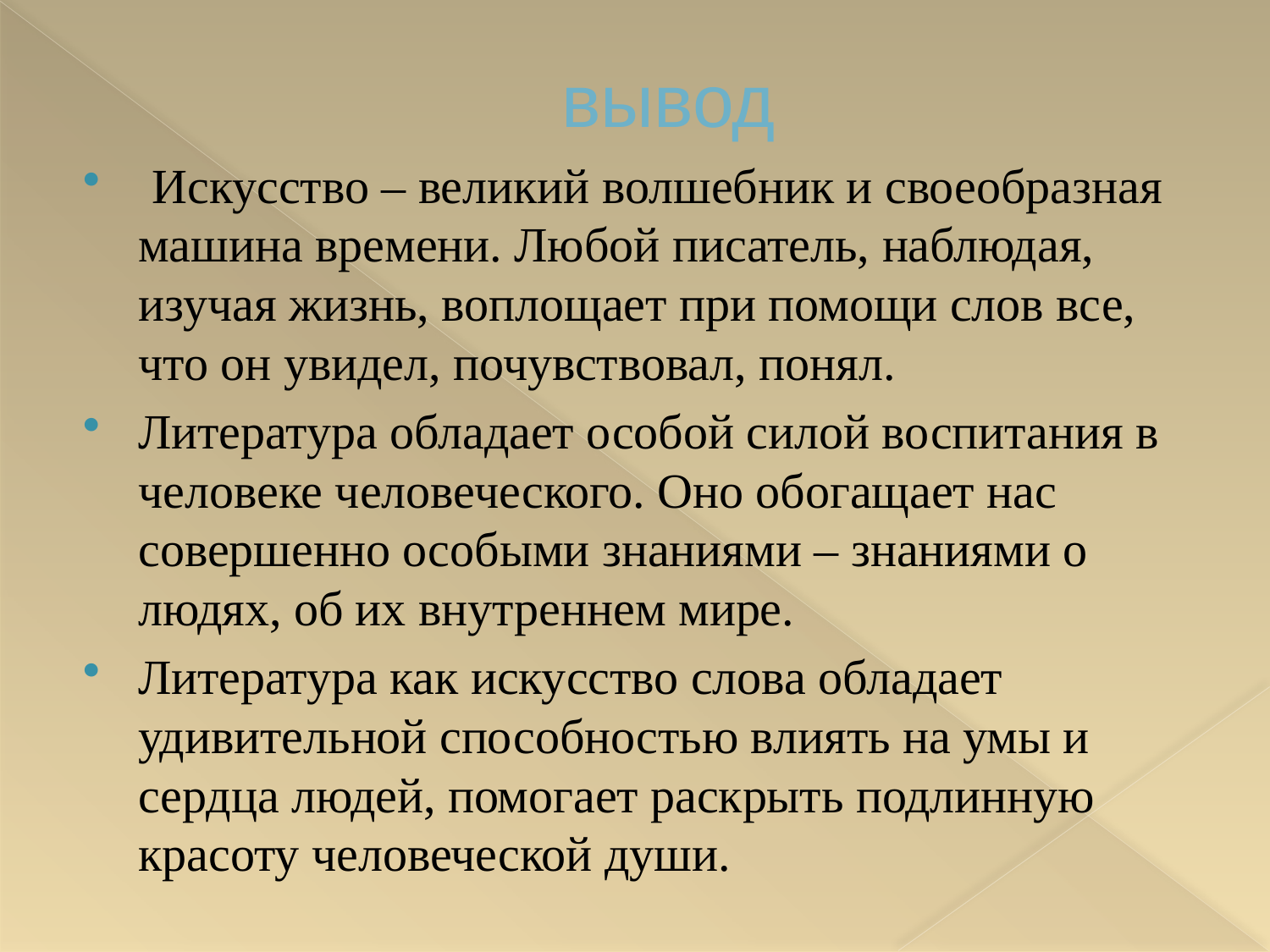

# вывод
 Искусство – великий волшебник и своеобразная машина времени. Любой писатель, наблюдая, изучая жизнь, воплощает при помощи слов все, что он увидел, почувствовал, понял.
Литература обладает особой силой воспитания в человеке человеческого. Оно обогащает нас совершенно особыми знаниями – знаниями о людях, об их внутреннем мире.
Литература как искусство слова обладает удивительной способностью влиять на умы и сердца людей, помогает раскрыть подлинную красоту человеческой души.